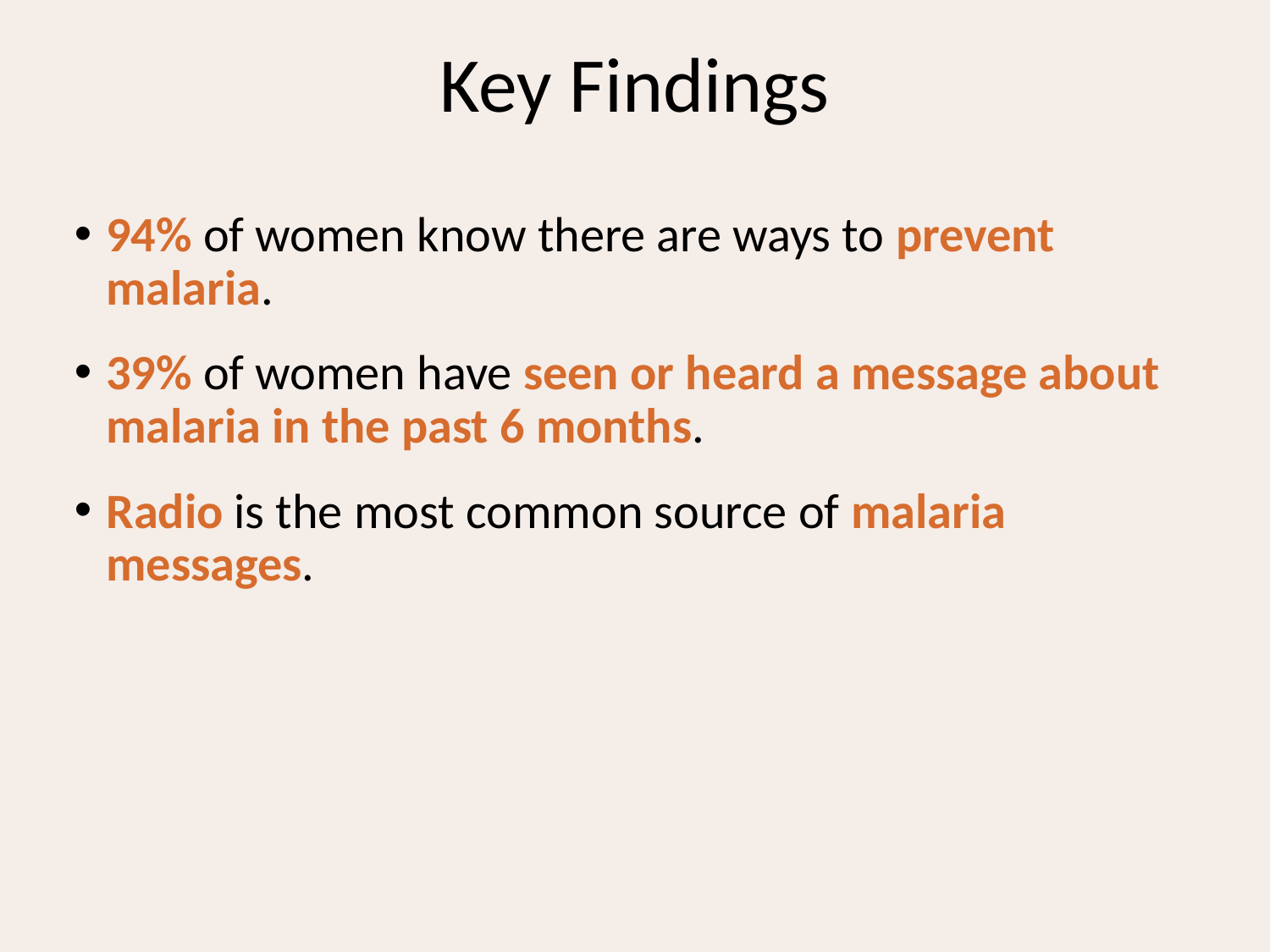

# Key Findings
94% of women know there are ways to prevent malaria.
39% of women have seen or heard a message about malaria in the past 6 months.
Radio is the most common source of malaria messages.